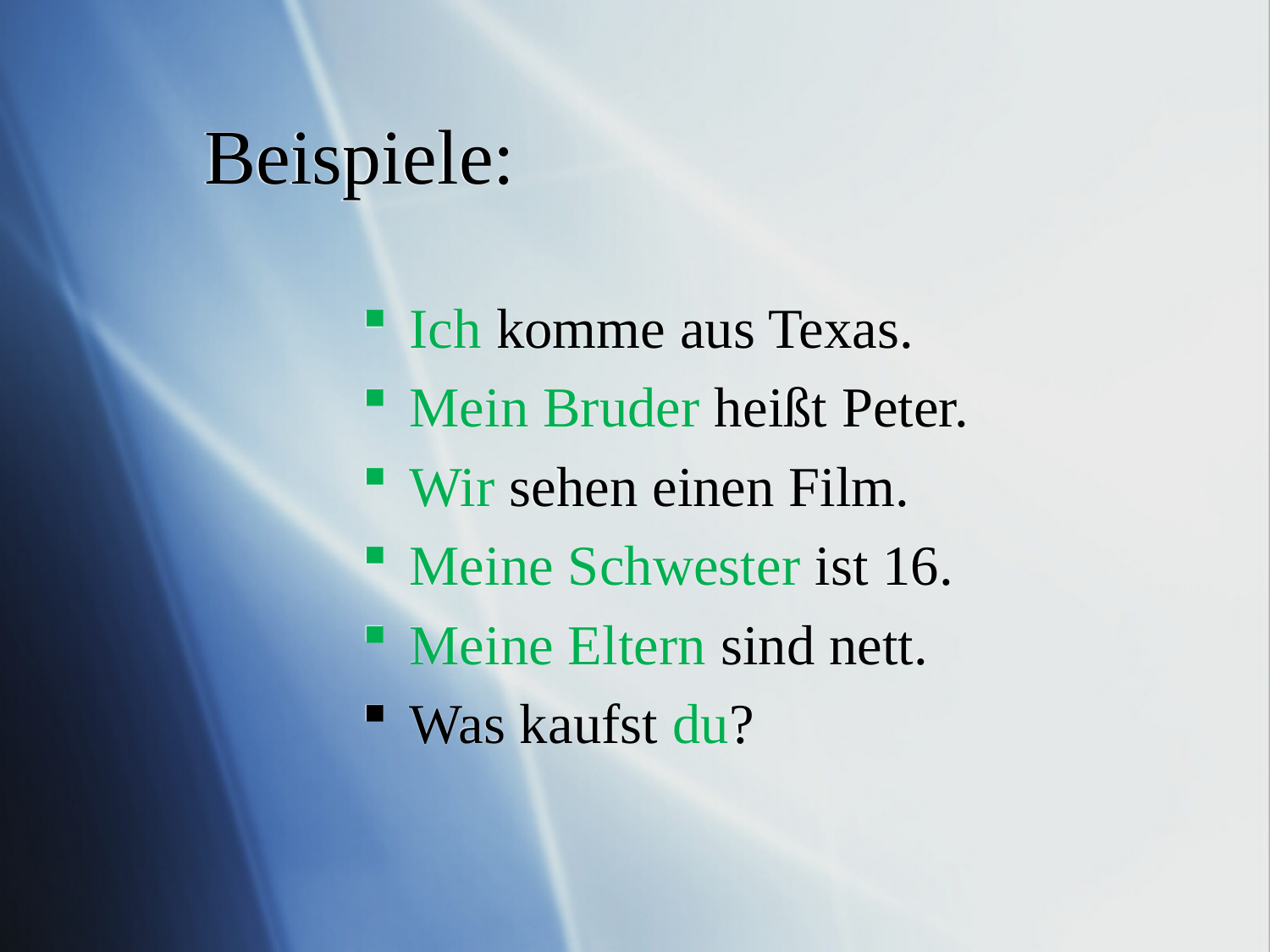

# Beispiele:
Ich komme aus Texas.
Mein Bruder heißt Peter.
Wir sehen einen Film.
Meine Schwester ist 16.
Meine Eltern sind nett.
Was kaufst du?